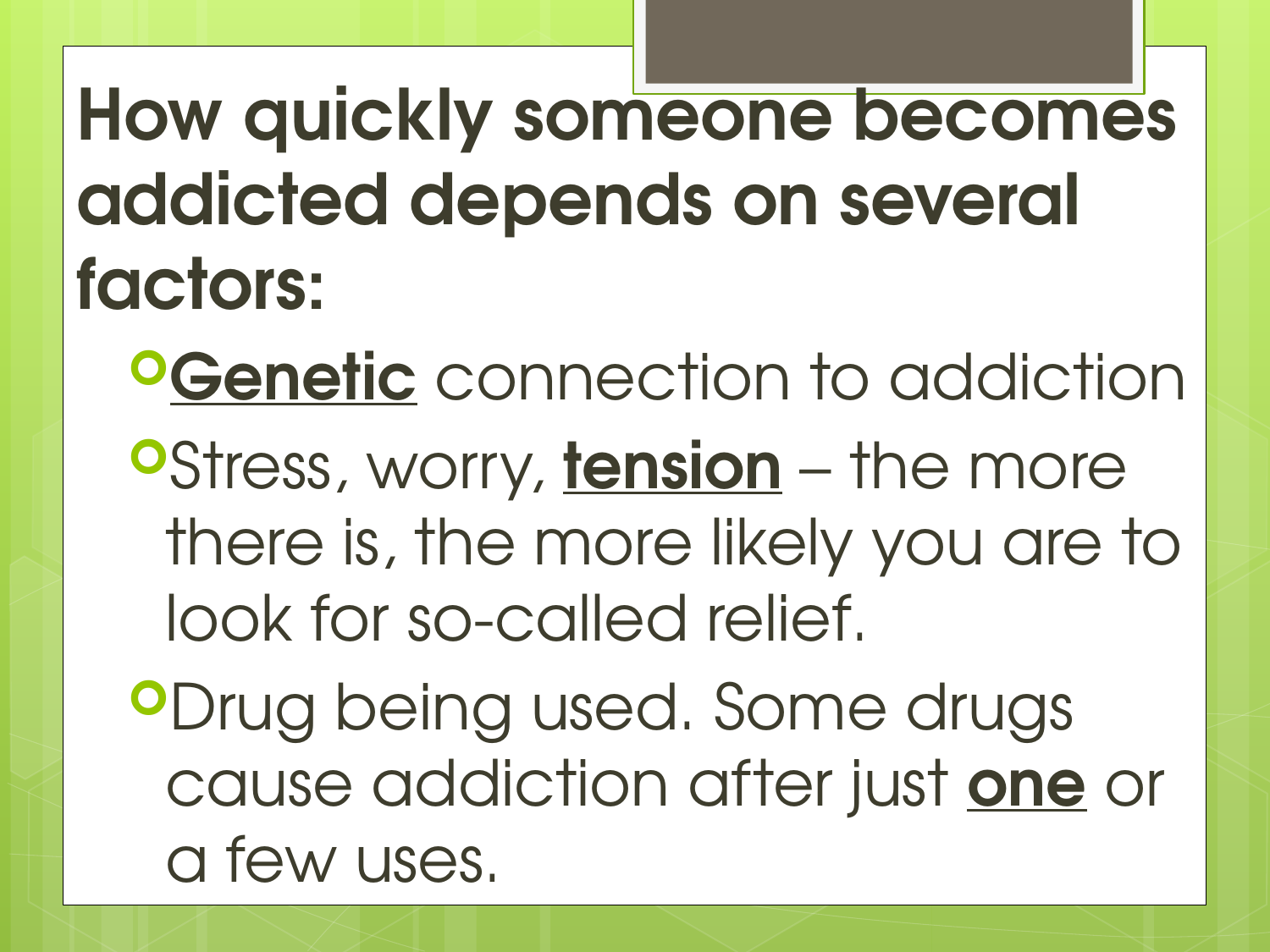

How quickly someone becomes addicted depends on several factors:
Genetic connection to addiction
Stress, worry, tension – the more there is, the more likely you are to look for so-called relief.
Drug being used. Some drugs cause addiction after just one or a few uses.